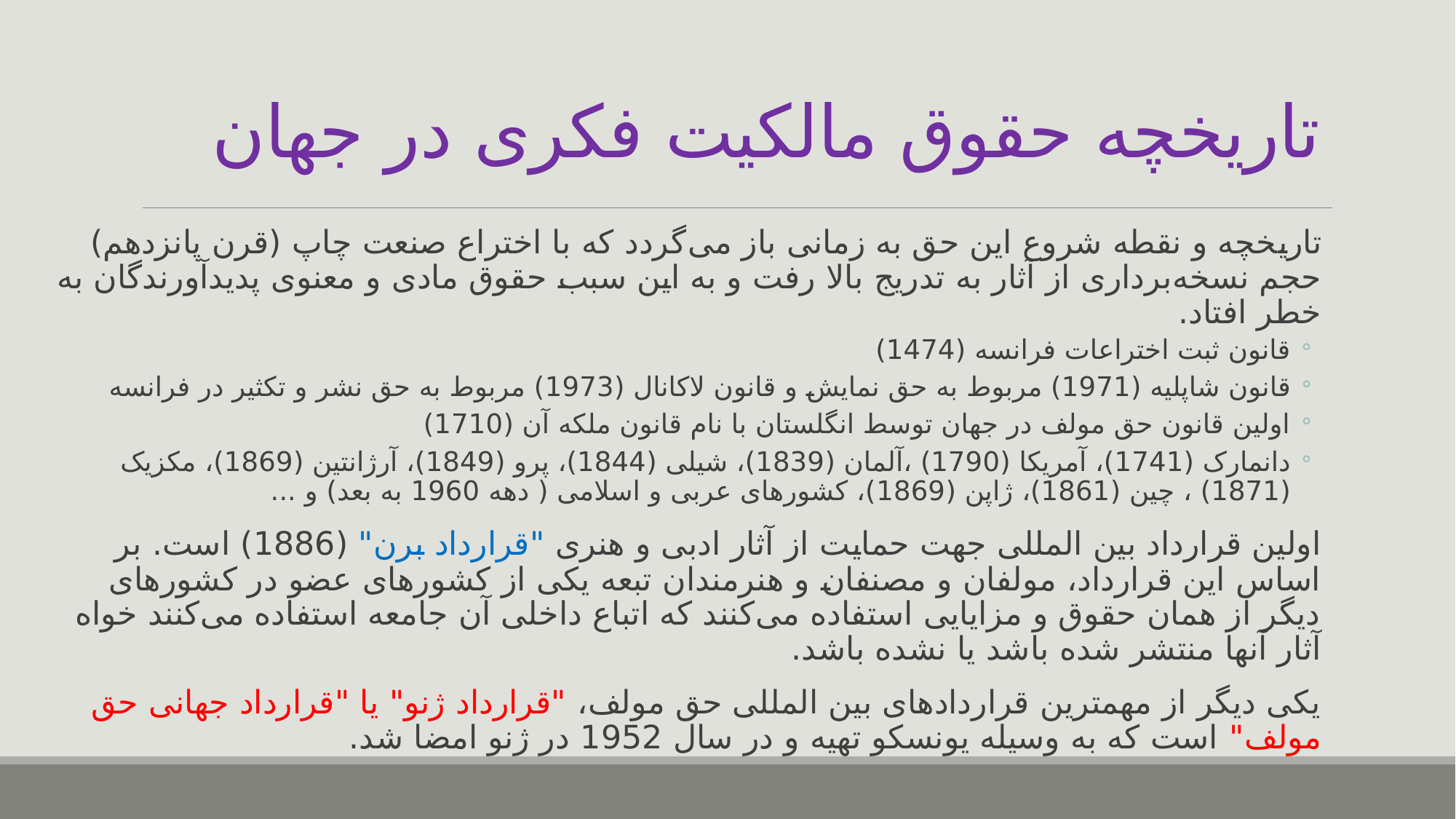

# تاریخچه حقوق مالکیت فکری در جهان
تاریخچه و نقطه شروع این حق به زمانی باز می‌گردد که با اختراع صنعت چاپ (قرن پانزدهم) حجم نسخه‌برداری از آثار به تدریج بالا رفت و به این سبب حقوق مادی و معنوی پدیدآورندگان به خطر افتاد.
قانون ثبت اختراعات فرانسه (1474)
قانون شاپلیه (1971) مربوط به حق نمایش و قانون لاکانال (1973) مربوط به حق نشر و تکثیر در فرانسه
اولین قانون حق مولف در جهان توسط انگلستان با نام قانون ملکه آن (1710)
دانمارک (1741)، آمریکا (1790) ،آلمان (1839)، شیلی (1844)، پرو (1849)، آرژانتین (1869)، مکزیک (1871) ، چین (1861)، ژاپن (1869)، کشورهای عربی و اسلامی ( دهه 1960 به بعد) و ...
اولین قرارداد بین المللی جهت حمایت از آثار ادبی و هنری "قرارداد برن" (1886) است. بر اساس این قرارداد، مولفان و مصنفان و هنرمندان تبعه یکی از کشورهای عضو در کشورهای دیگر از همان حقوق و مزایایی استفاده می‌کنند که اتباع داخلی آن جامعه استفاده می‌کنند خواه آثار آنها منتشر شده باشد یا نشده باشد.
یکی دیگر از مهمترین قراردادهای بین المللی حق مولف، "قرارداد ژنو" یا "قرارداد جهانی حق مولف" است که به وسیله یونسکو تهیه و در سال 1952 در ژنو امضا شد.